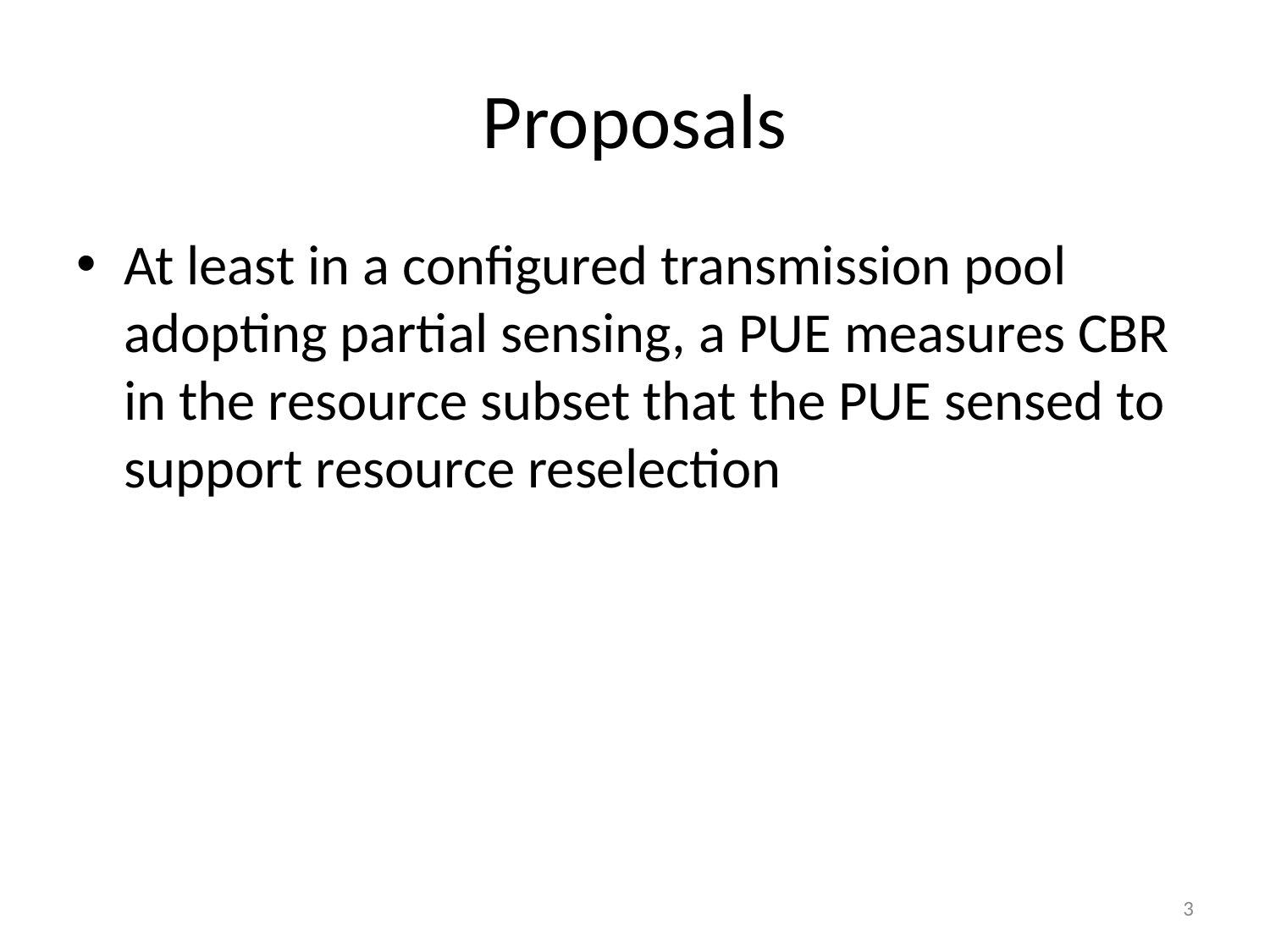

# Proposals
At least in a configured transmission pool adopting partial sensing, a PUE measures CBR in the resource subset that the PUE sensed to support resource reselection
3